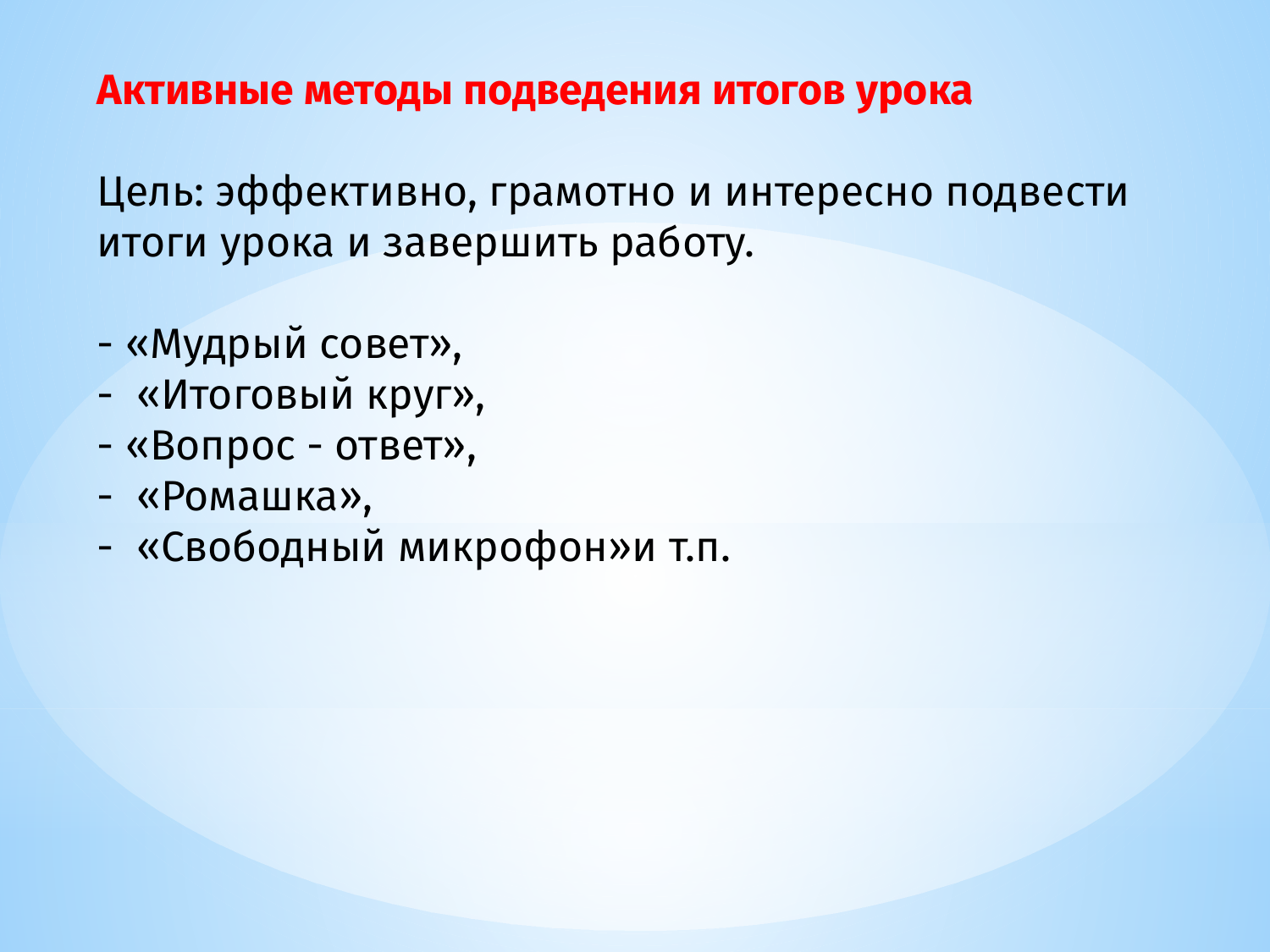

Активные методы подведения итогов урока
Цель: эффективно, грамотно и интересно подвести итоги урока и завершить работу.

- «Мудрый совет»,
-  «Итоговый круг»,
- «Вопрос - ответ»,
-  «Ромашка»,
-  «Свободный микрофон»и т.п.